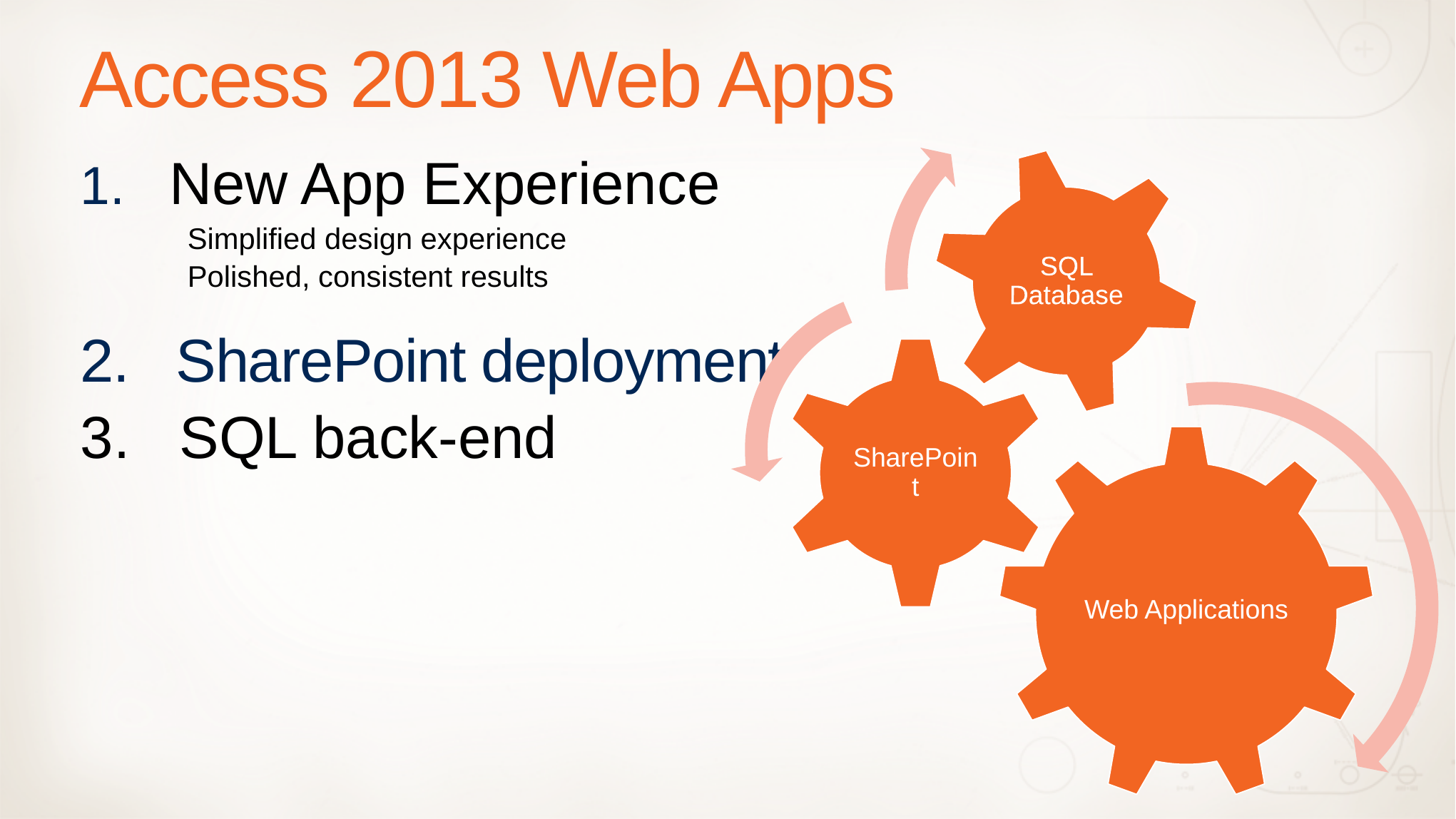

# Access 2013 Web Apps
Web Applications
SharePoint
SQL Database
New App Experience
	Simplified design experience
	Polished, consistent results
2.   SharePoint deployment
3.   SQL back-end